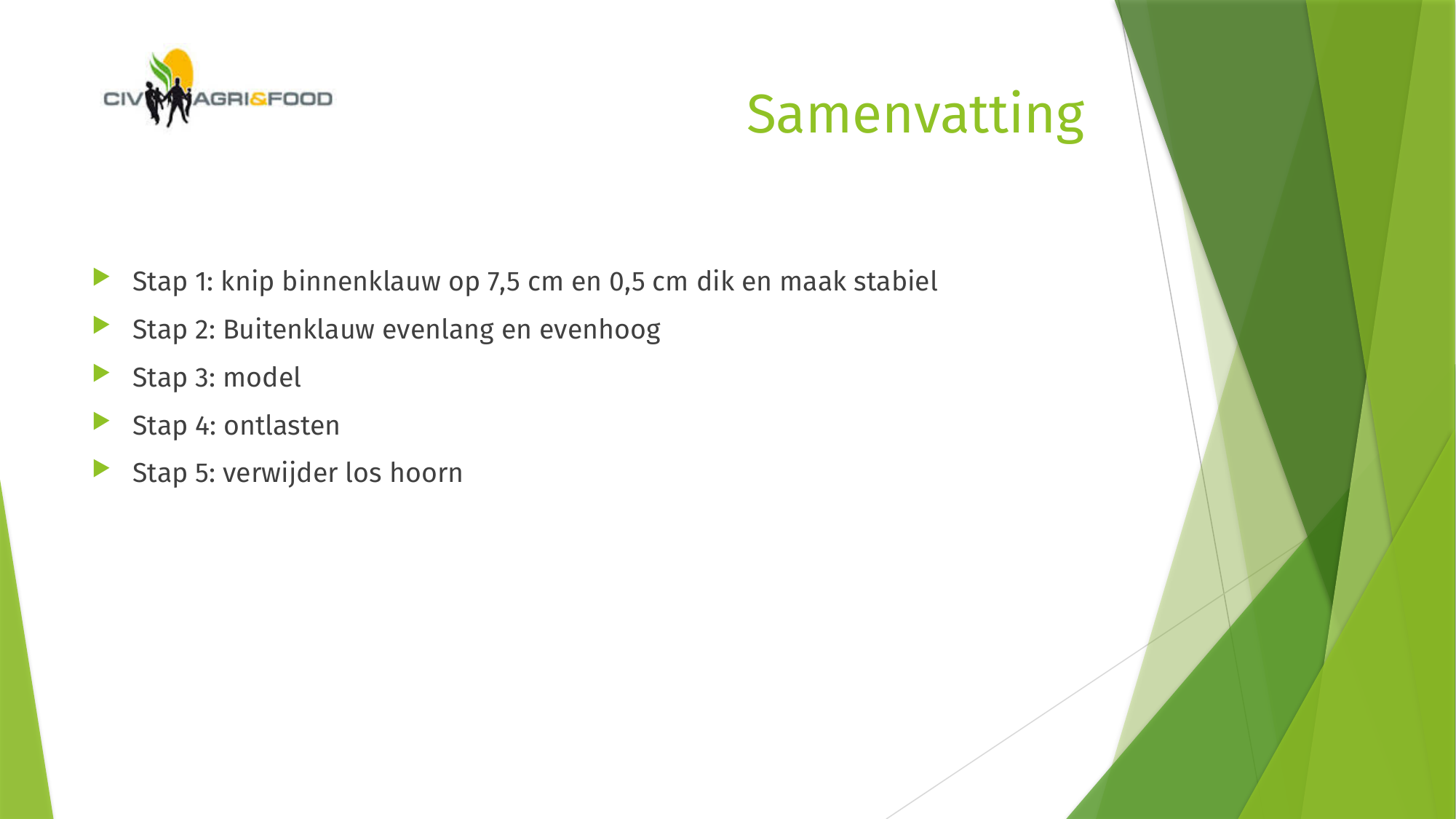

# Samenvatting
Stap 1: knip binnenklauw op 7,5 cm en 0,5 cm dik en maak stabiel
Stap 2: Buitenklauw evenlang en evenhoog
Stap 3: model
Stap 4: ontlasten
Stap 5: verwijder los hoorn